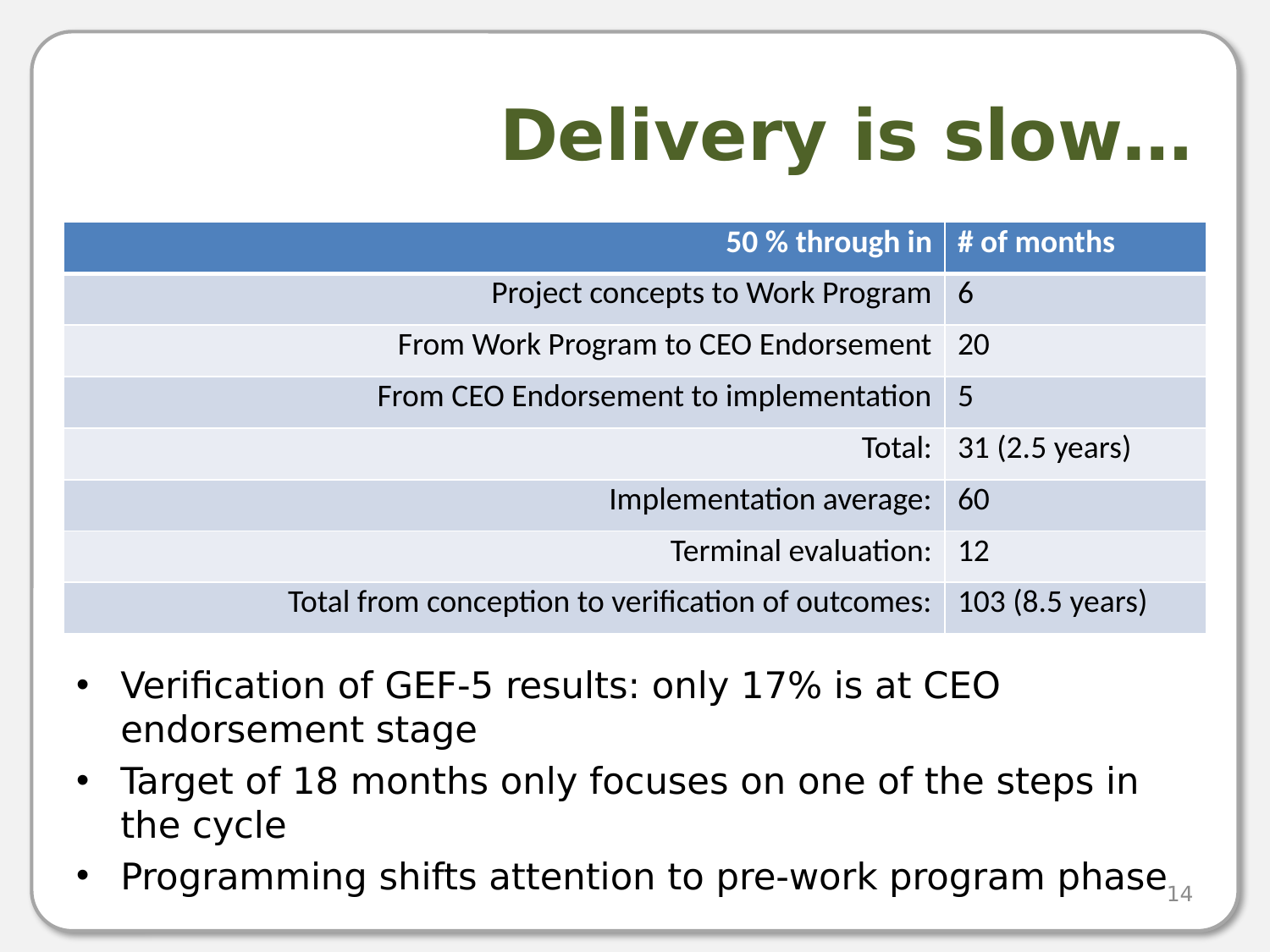

# Delivery is slow…
| 50 % through in | # of months |
| --- | --- |
| Project concepts to Work Program | 6 |
| From Work Program to CEO Endorsement | 20 |
| From CEO Endorsement to implementation | 5 |
| Total: | 31 (2.5 years) |
| Implementation average: | 60 |
| Terminal evaluation: | 12 |
| Total from conception to verification of outcomes: | 103 (8.5 years) |
Verification of GEF-5 results: only 17% is at CEO endorsement stage
Target of 18 months only focuses on one of the steps in the cycle
Programming shifts attention to pre-work program phase
14